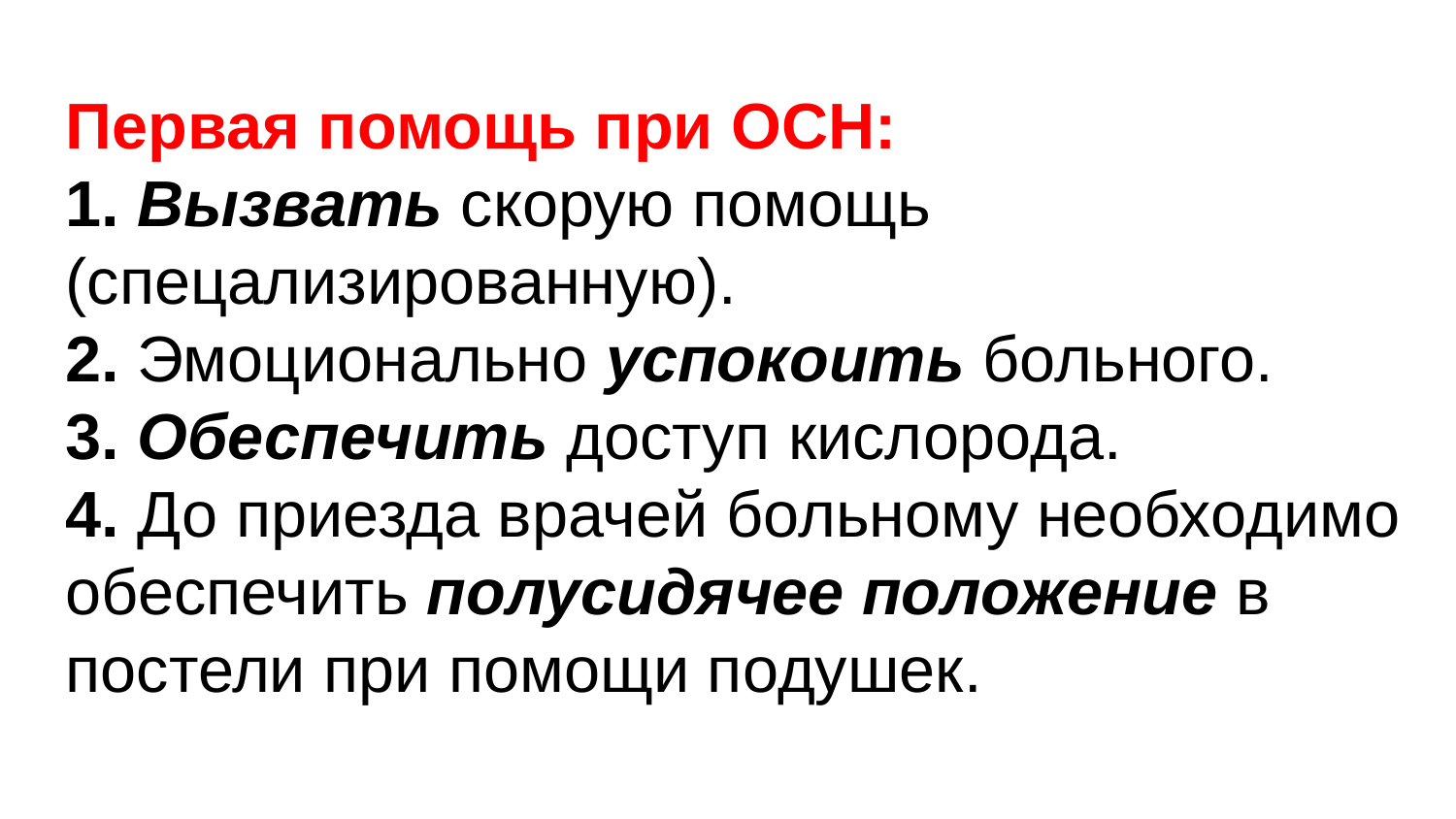

Первая помощь при ОСН:
1. Вызвать скорую помощь (спецализированную).
2. Эмоционально успокоить больного.
3. Обеспечить доступ кислорода.
4. До приезда врачей больному необходимо обеспечить полусидячее положение в постели при помощи подушек.